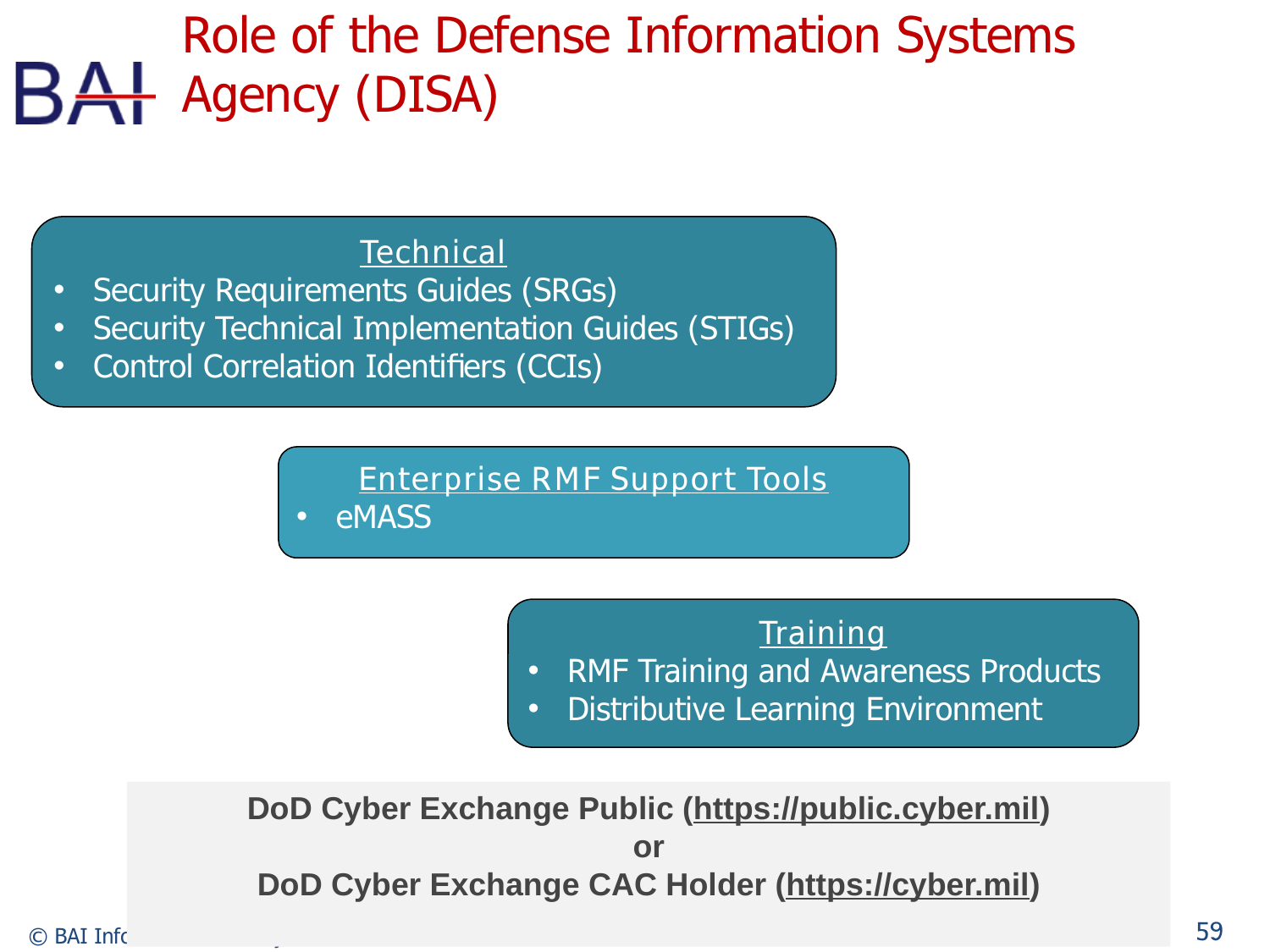

# Role of the Defense Information Systems Agency (DISA)
Technical
Security Requirements Guides (SRGs)
Security Technical Implementation Guides (STIGs)
Control Correlation Identifiers (CCIs)
Enterprise RMF Support Tools
eMASS
Training
RMF Training and Awareness Products
Distributive Learning Environment
DoD Cyber Exchange Public (https://public.cyber.mil)
or
DoD Cyber Exchange CAC Holder (https://cyber.mil)